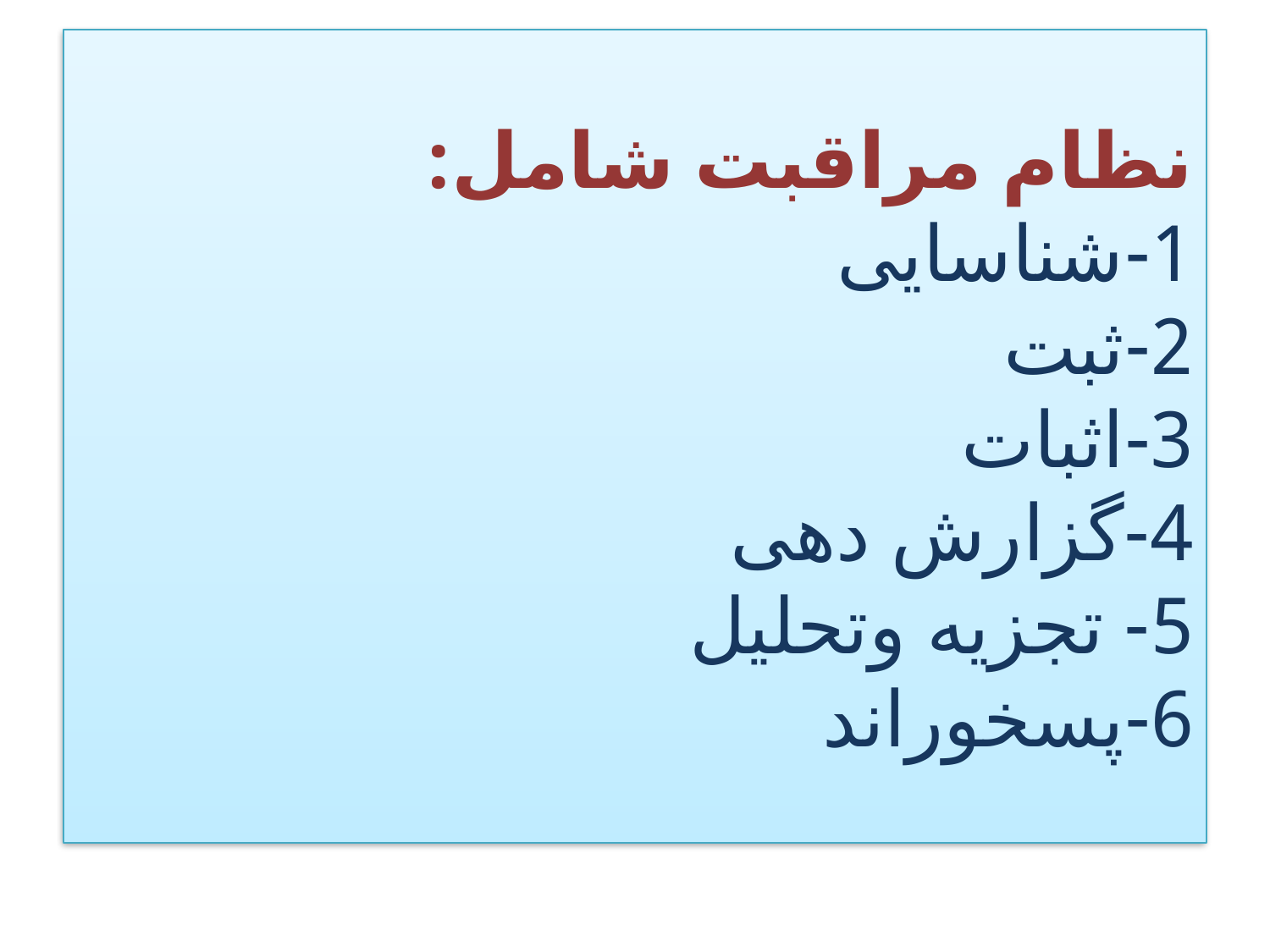

# نظام مراقبت شامل: 1-شناسایی 2-ثبت 3-اثبات 4-گزارش دهی 5- تجزیه وتحلیل 6-پسخوراند